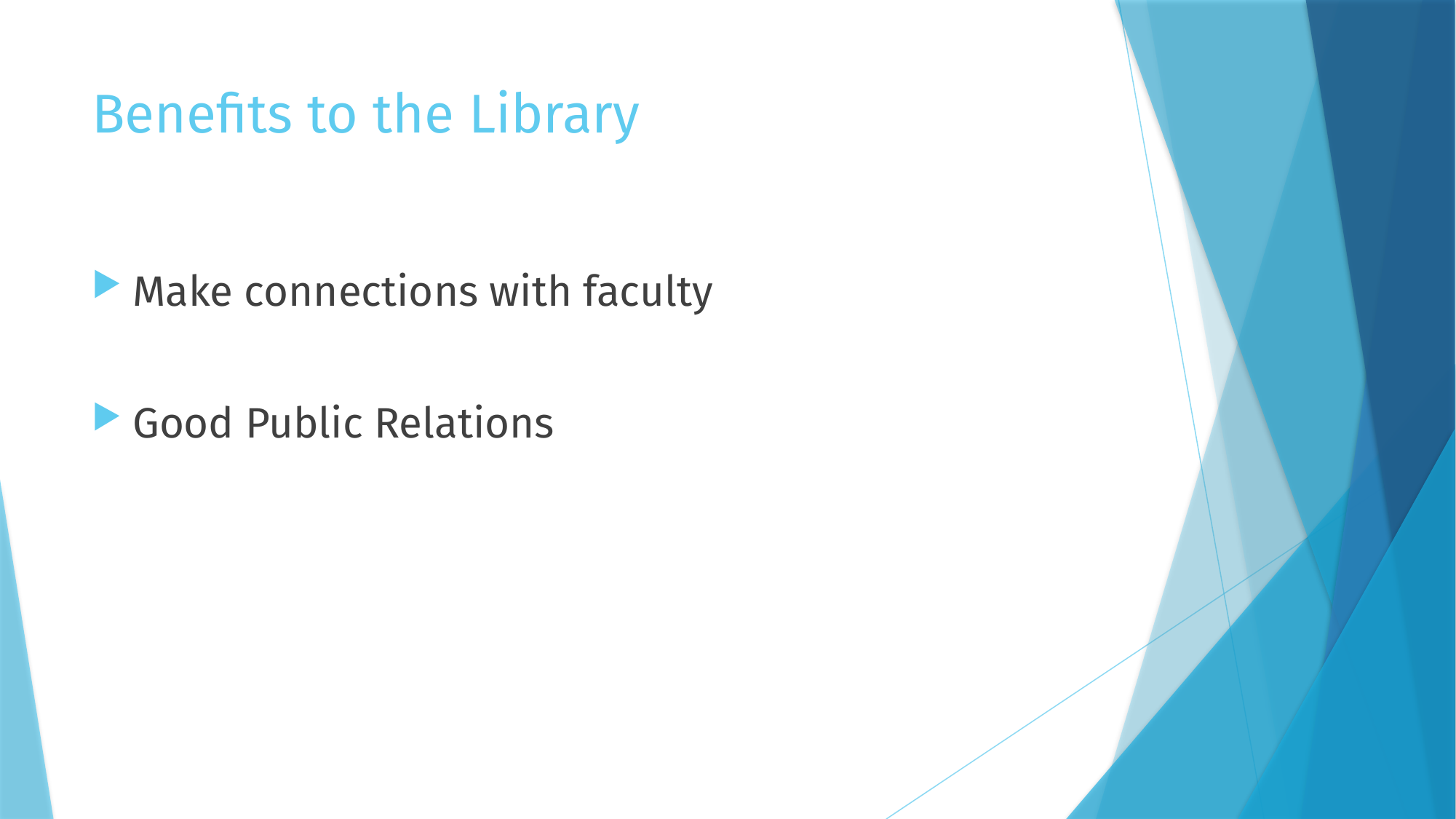

# Benefits to the Library
Make connections with faculty

Good Public Relations